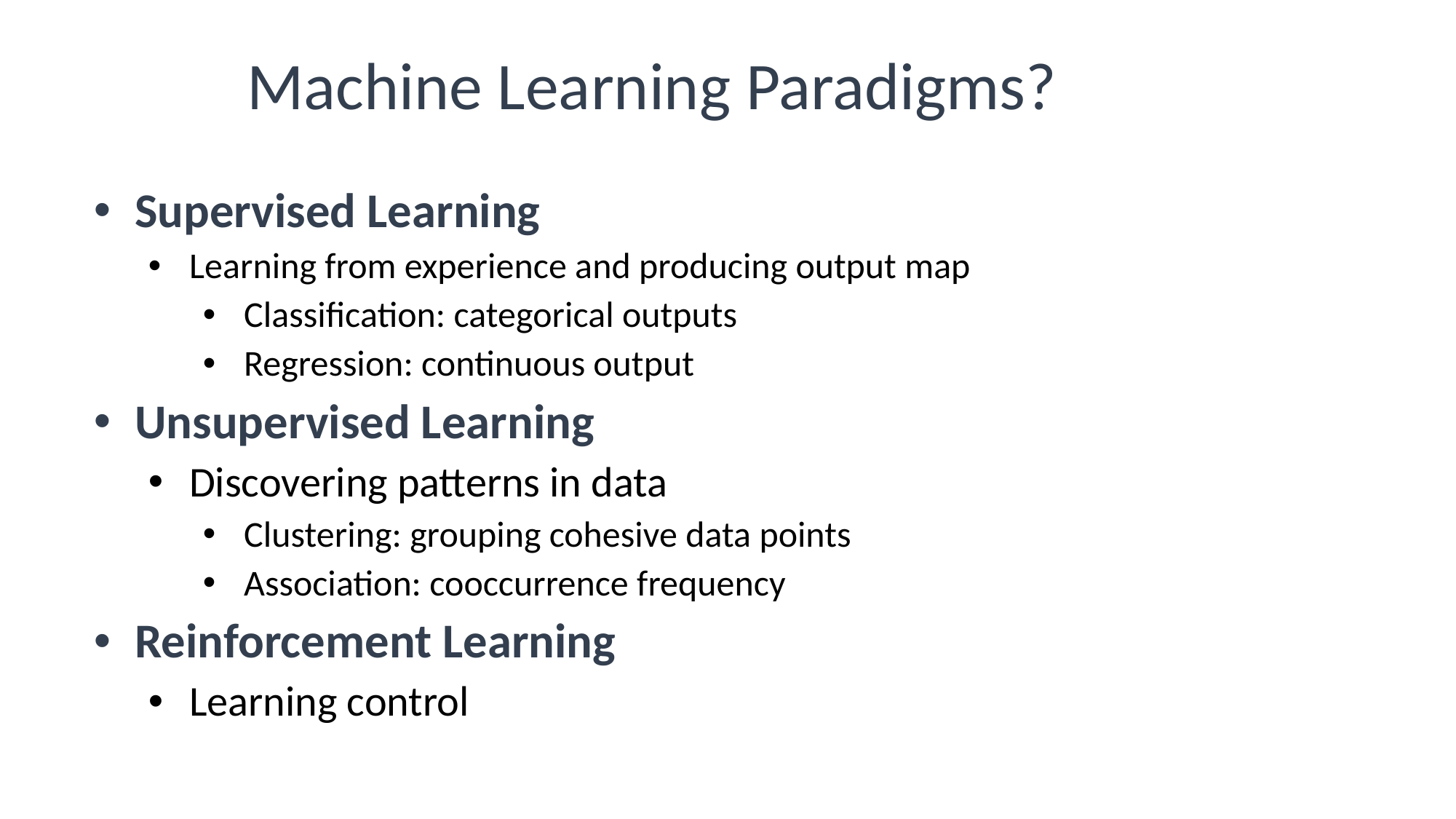

# Machine Learning Paradigms?
Supervised Learning
Learning from experience and producing output map
Classification: categorical outputs
Regression: continuous output
Unsupervised Learning
Discovering patterns in data
Clustering: grouping cohesive data points
Association: cooccurrence frequency
Reinforcement Learning
Learning control